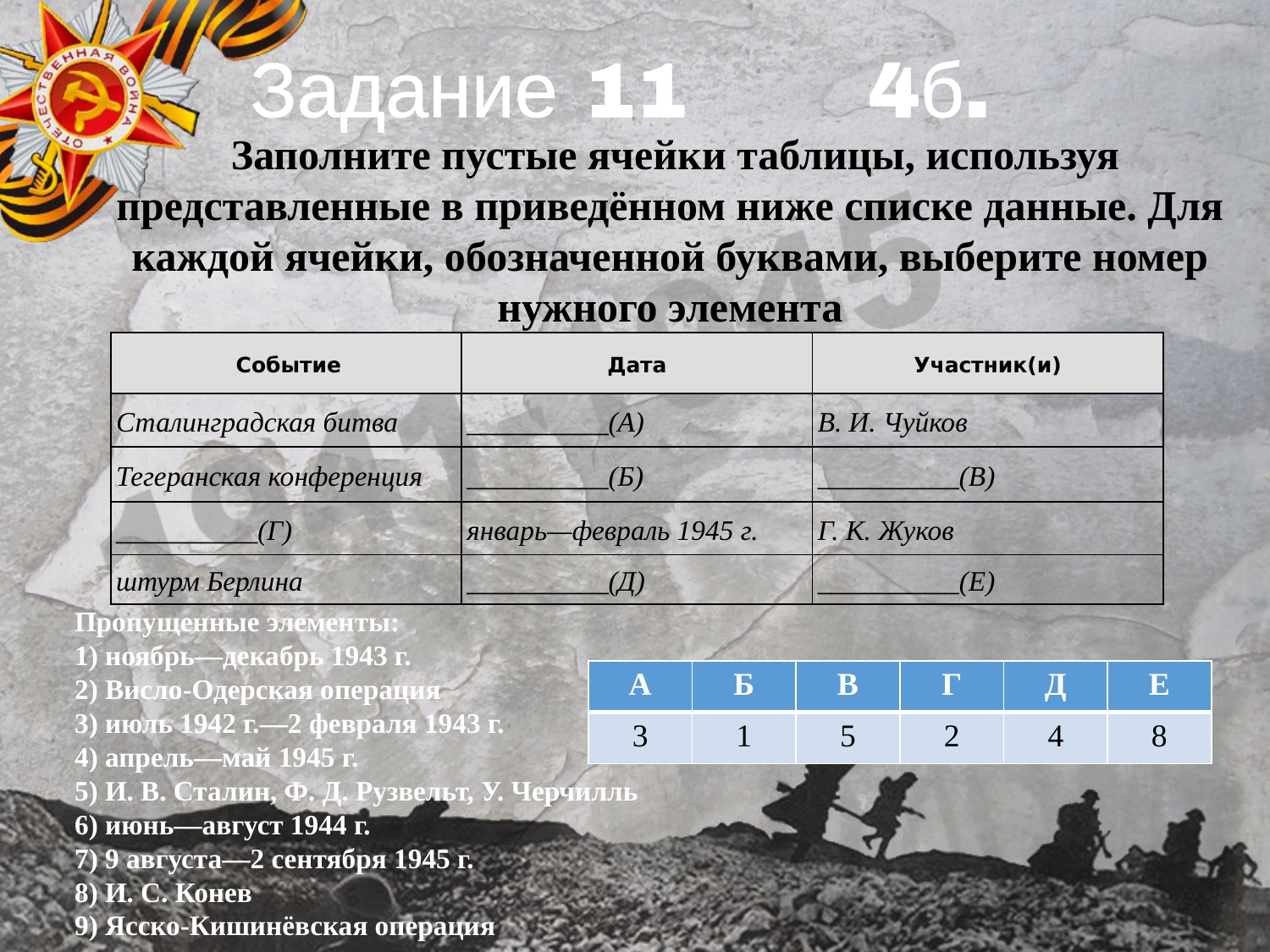

# Задание 11       4б.
 Заполните пустые ячейки таблицы, используя представленные в приведённом ниже списке данные. Для каждой ячейки, обозначенной буквами, выберите номер нужного элемента
| Событие | Дата | Участник(и) |
| --- | --- | --- |
| Сталинградская битва | \_\_\_\_\_\_\_\_\_\_(А) | В. И. Чуйков |
| Тегеранская конференция | \_\_\_\_\_\_\_\_\_\_(Б) | \_\_\_\_\_\_\_\_\_\_(В) |
| \_\_\_\_\_\_\_\_\_\_(Г) | январь—февраль 1945 г. | Г. К. Жуков |
| штурм Берлина | \_\_\_\_\_\_\_\_\_\_(Д) | \_\_\_\_\_\_\_\_\_\_(Е) |
Пропущенные элементы:
1) ноябрь—декабрь 1943 г.
2) Висло-Одерская операция
3) июль 1942 г.—2 февраля 1943 г.
4) апрель—май 1945 г.
5) И. В. Сталин, Ф. Д. Рузвельт, У. Черчилль
6) июнь—август 1944 г.
7) 9 августа—2 сентября 1945 г.
8) И. С. Конев
9) Ясско-Кишинёвская операция
| А | Б | В | Г | Д | Е |
| --- | --- | --- | --- | --- | --- |
| 3 | 1 | 5 | 2 | 4 | 8 |